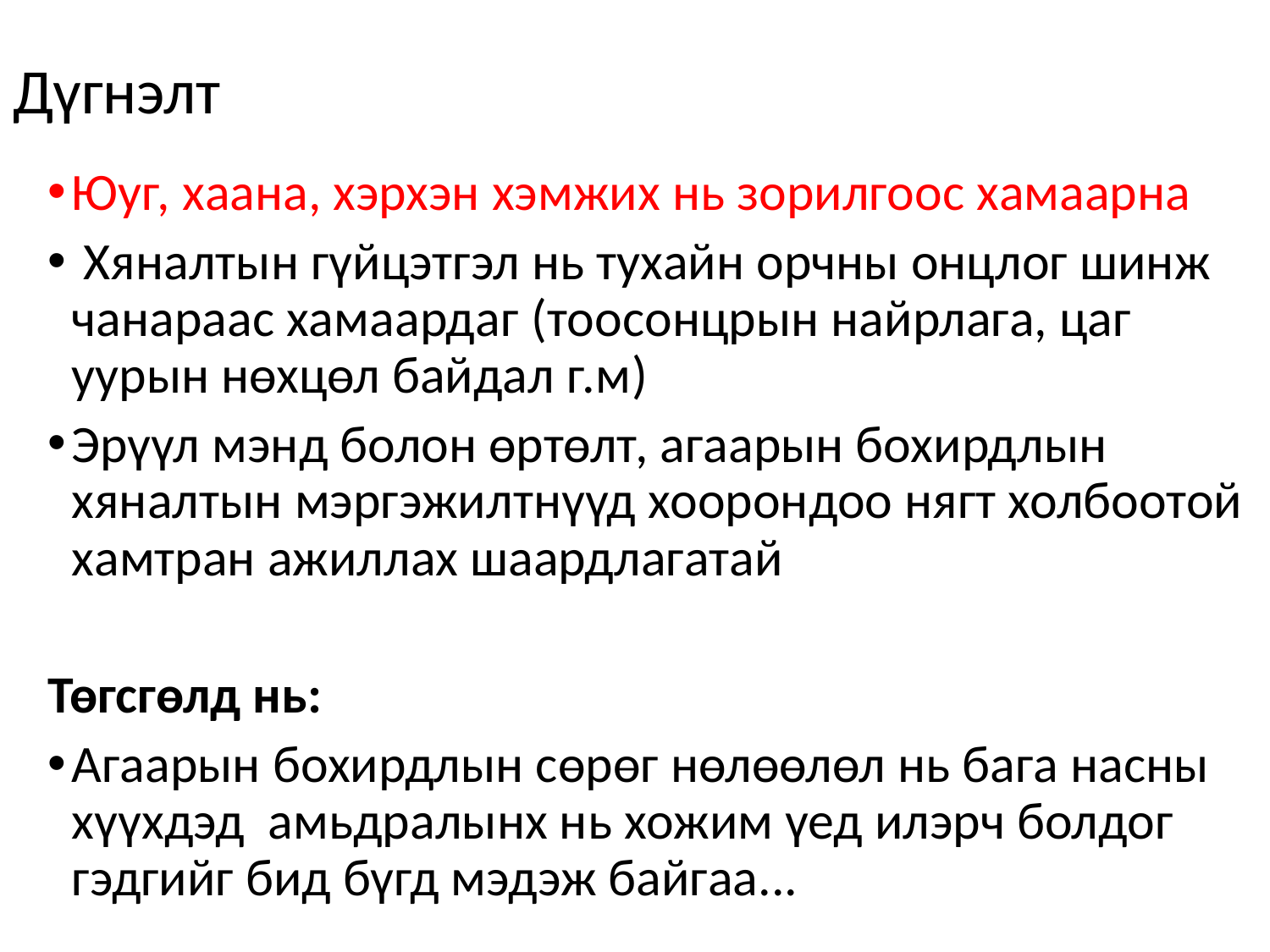

# Дүгнэлт
Юуг, хаана, хэрхэн хэмжих нь зорилгоос хамаарна
 Хяналтын гүйцэтгэл нь тухайн орчны онцлог шинж чанараас хамаардаг (тоосонцрын найрлага, цаг уурын нөхцөл байдал г.м)
Эрүүл мэнд болон өртөлт, агаарын бохирдлын хяналтын мэргэжилтнүүд хоорондоо нягт холбоотой хамтран ажиллах шаардлагатай

Төгсгөлд нь:
Агаарын бохирдлын сөрөг нөлөөлөл нь бага насны хүүхдэд  амьдралынх нь хожим үед илэрч болдог гэдгийг бид бүгд мэдэж байгаа...